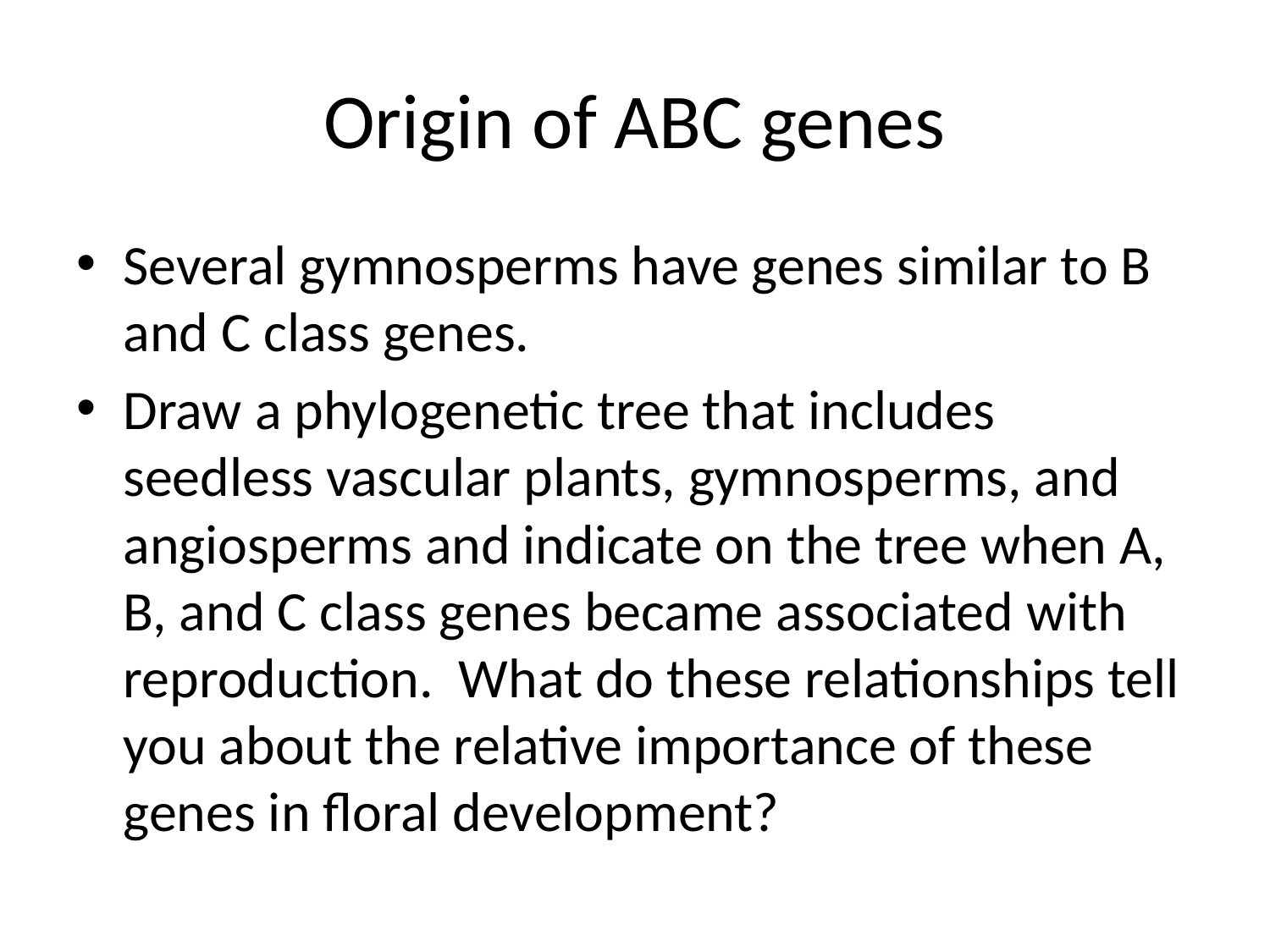

# Origin of ABC genes
Several gymnosperms have genes similar to B and C class genes.
Draw a phylogenetic tree that includes seedless vascular plants, gymnosperms, and angiosperms and indicate on the tree when A, B, and C class genes became associated with reproduction.  What do these relationships tell you about the relative importance of these genes in floral development?